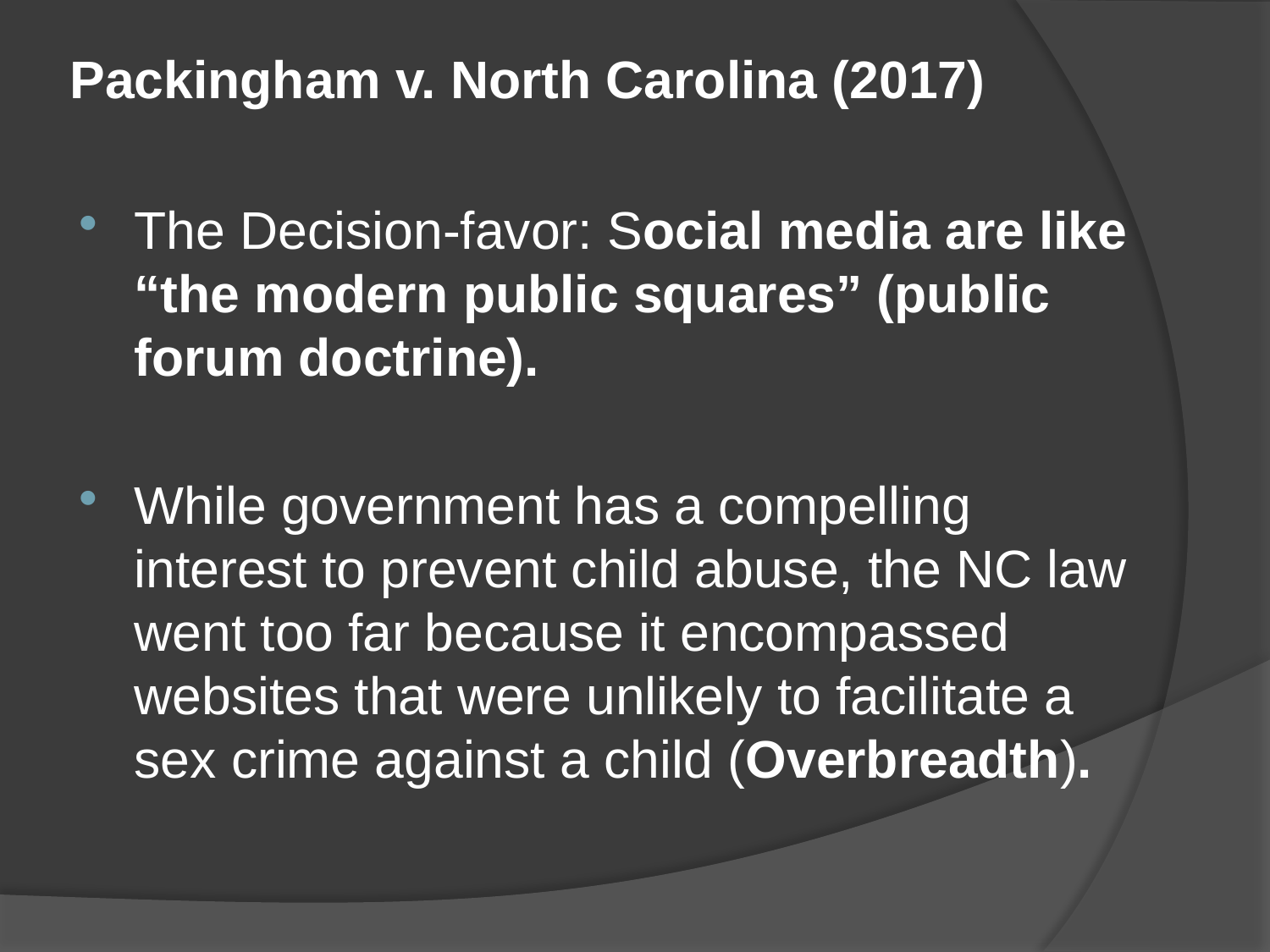

# Packingham v. North Carolina (2017)
The Decision-favor: Social media are like “the modern public squares” (public forum doctrine).

While government has a compelling interest to prevent child abuse, the NC law went too far because it encompassed websites that were unlikely to facilitate a sex crime against a child (Overbreadth).